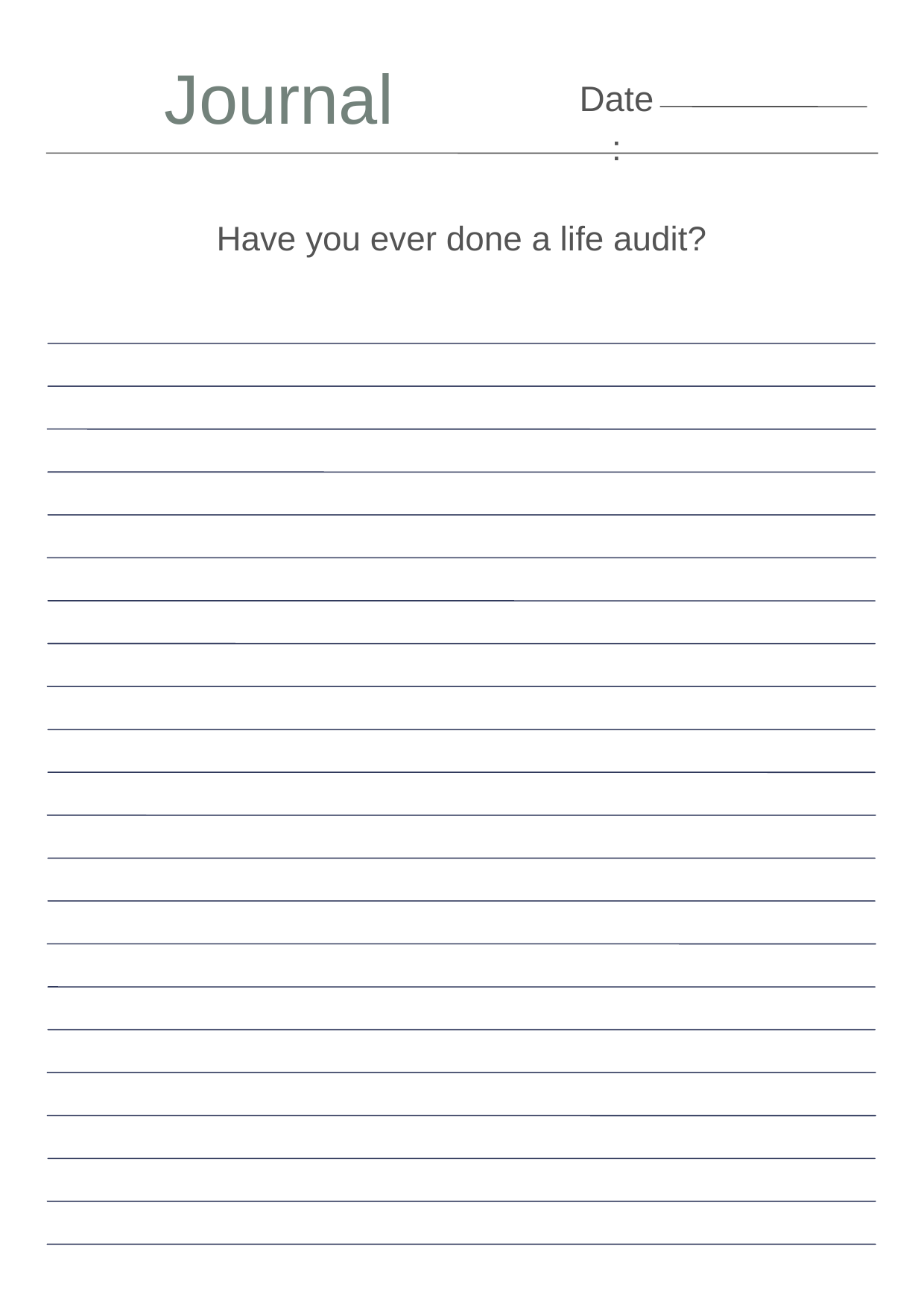

Journal
Date:

Have you ever done a life audit?